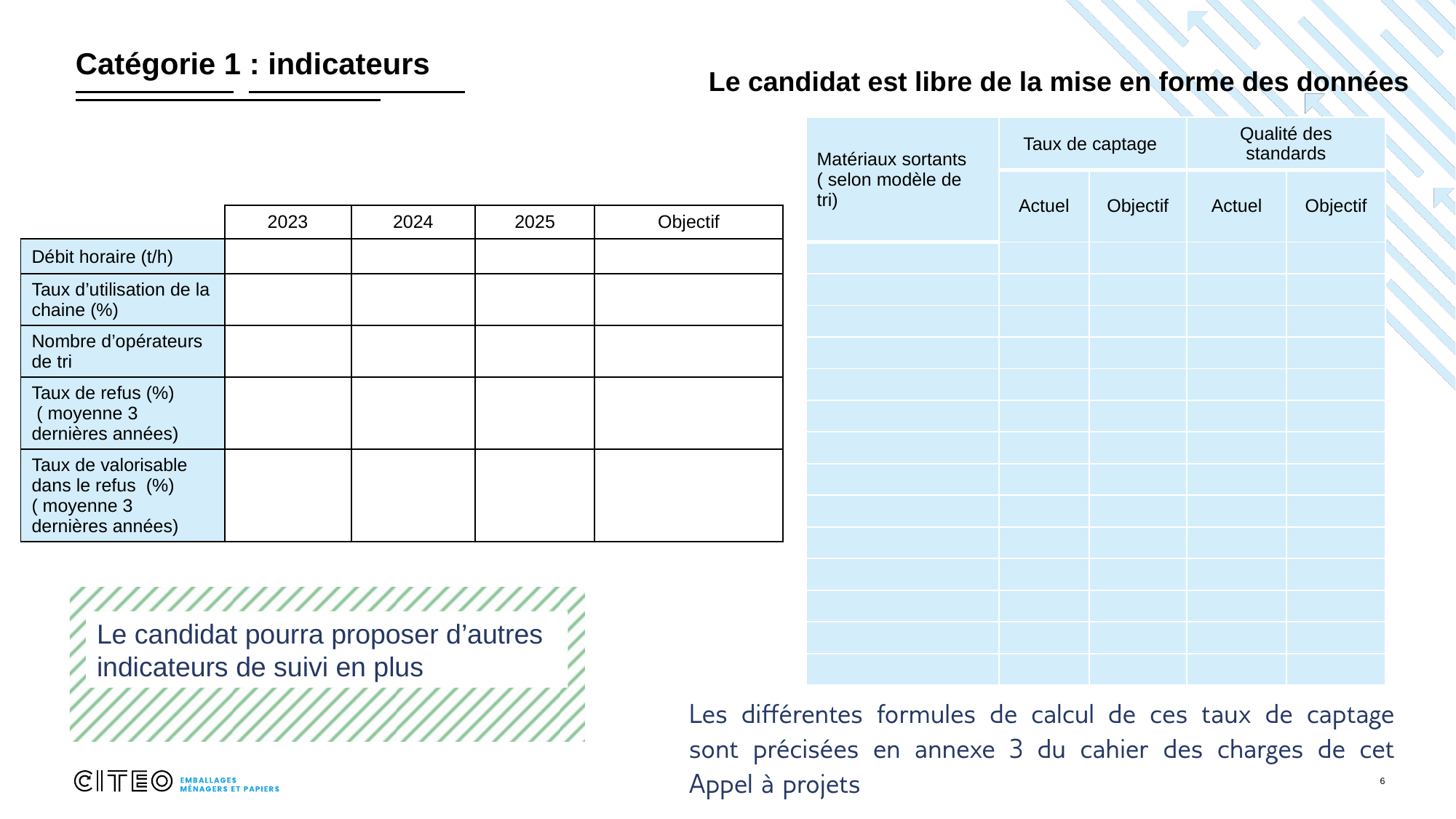

# Catégorie 1 : indicateurs
Le candidat est libre de la mise en forme des données
| Matériaux sortants ( selon modèle de tri) | Taux de captage |  | Qualité des standards |  |
| --- | --- | --- | --- | --- |
|  | Actuel | Objectif | Actuel | Objectif |
|  |  |  |  |  |
|  |  |  |  |  |
|  |  |  |  |  |
|  |  |  |  |  |
|  |  |  |  |  |
|  |  |  |  |  |
|  |  |  |  |  |
|  |  |  |  |  |
|  |  |  |  |  |
|  |  |  |  |  |
|  |  |  |  |  |
|  |  |  |  |  |
|  |  |  |  |  |
|  |  |  |  |  |
Cette partie devra contenir  à minima :

|  | 2023 | 2024 | 2025 | Objectif |
| --- | --- | --- | --- | --- |
| Débit horaire (t/h) |  |  |  |  |
| Taux d’utilisation de la chaine (%) |  |  |  |  |
| Nombre d’opérateurs de tri |  |  |  |  |
| Taux de refus (%) ( moyenne 3 dernières années) |  |  |  |  |
| Taux de valorisable dans le refus (%) ( moyenne 3 dernières années) |  |  |  |  |

Le candidat pourra proposer d’autres indicateurs de suivi en plus
Les différentes formules de calcul de ces taux de captage sont précisées en annexe 3 du cahier des charges de cet Appel à projets
6